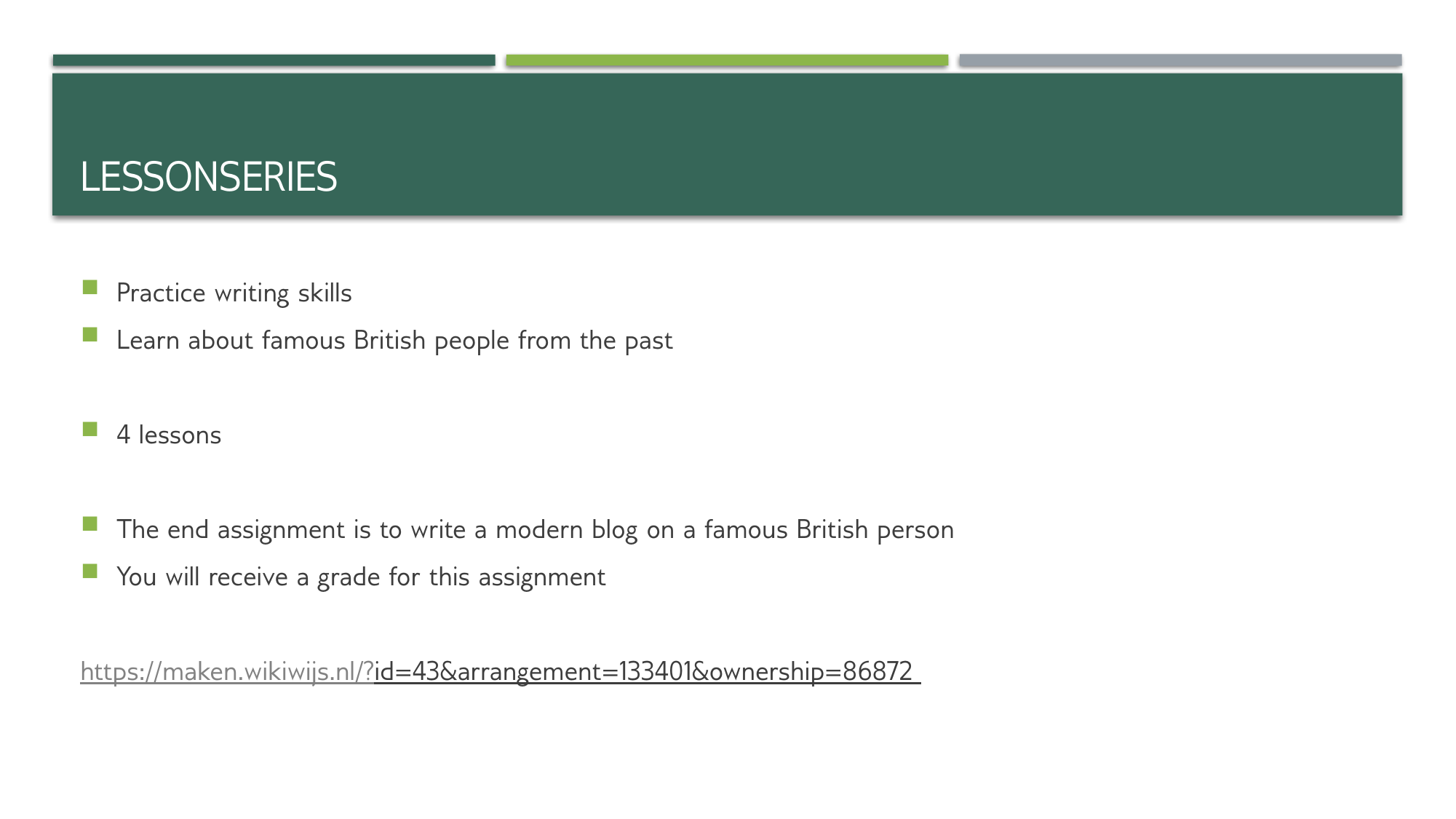

# Lessonseries
Practice writing skills
Learn about famous British people from the past

4 lessons

The end assignment is to write a modern blog on a famous British person
You will receive a grade for this assignment

https://maken.wikiwijs.nl/?id=43&arrangement=133401&ownership=86872